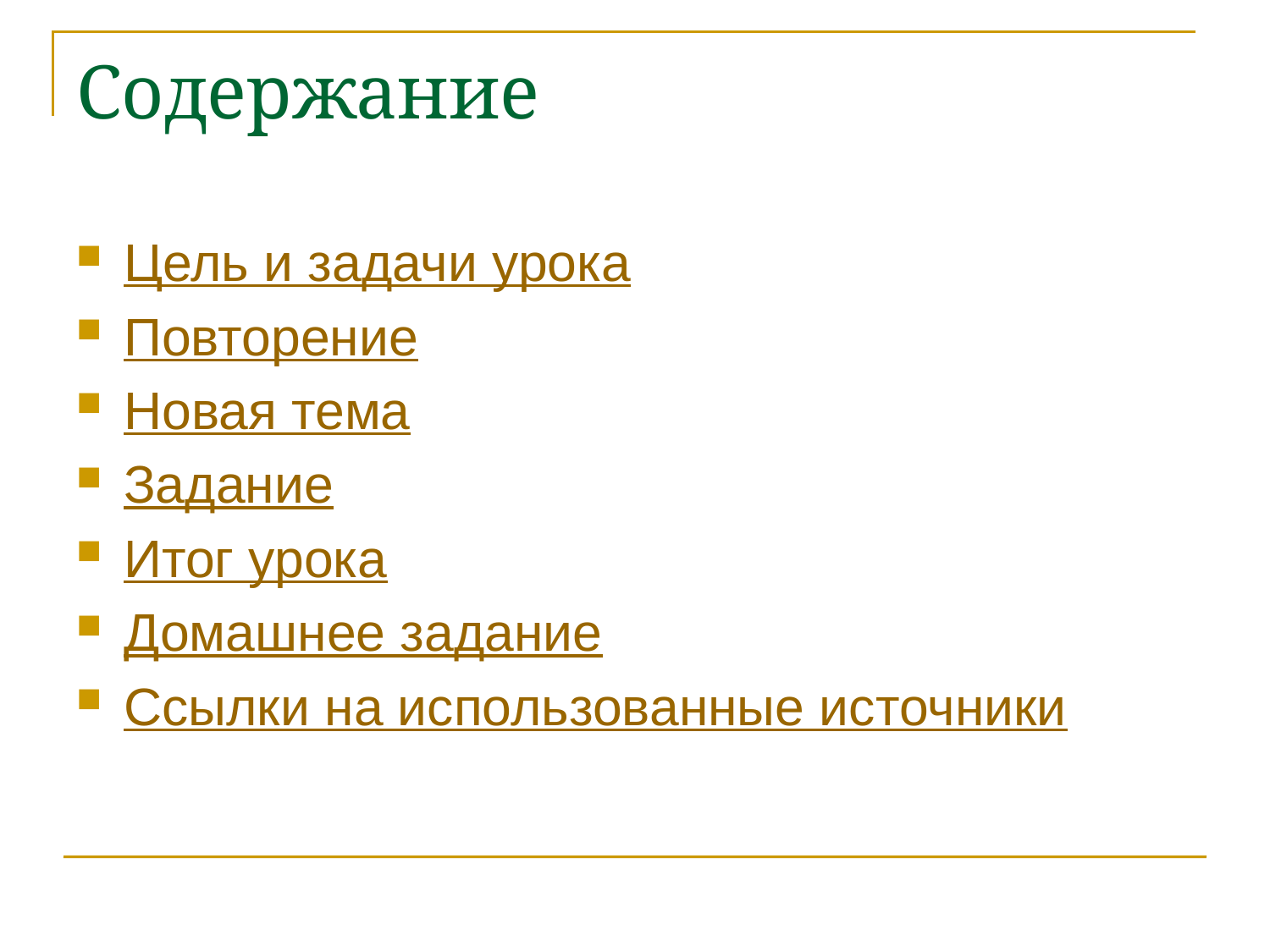

# Содержание
Цель и задачи урока
Повторение
Новая тема
Задание
Итог урока
Домашнее задание
Ссылки на использованные источники